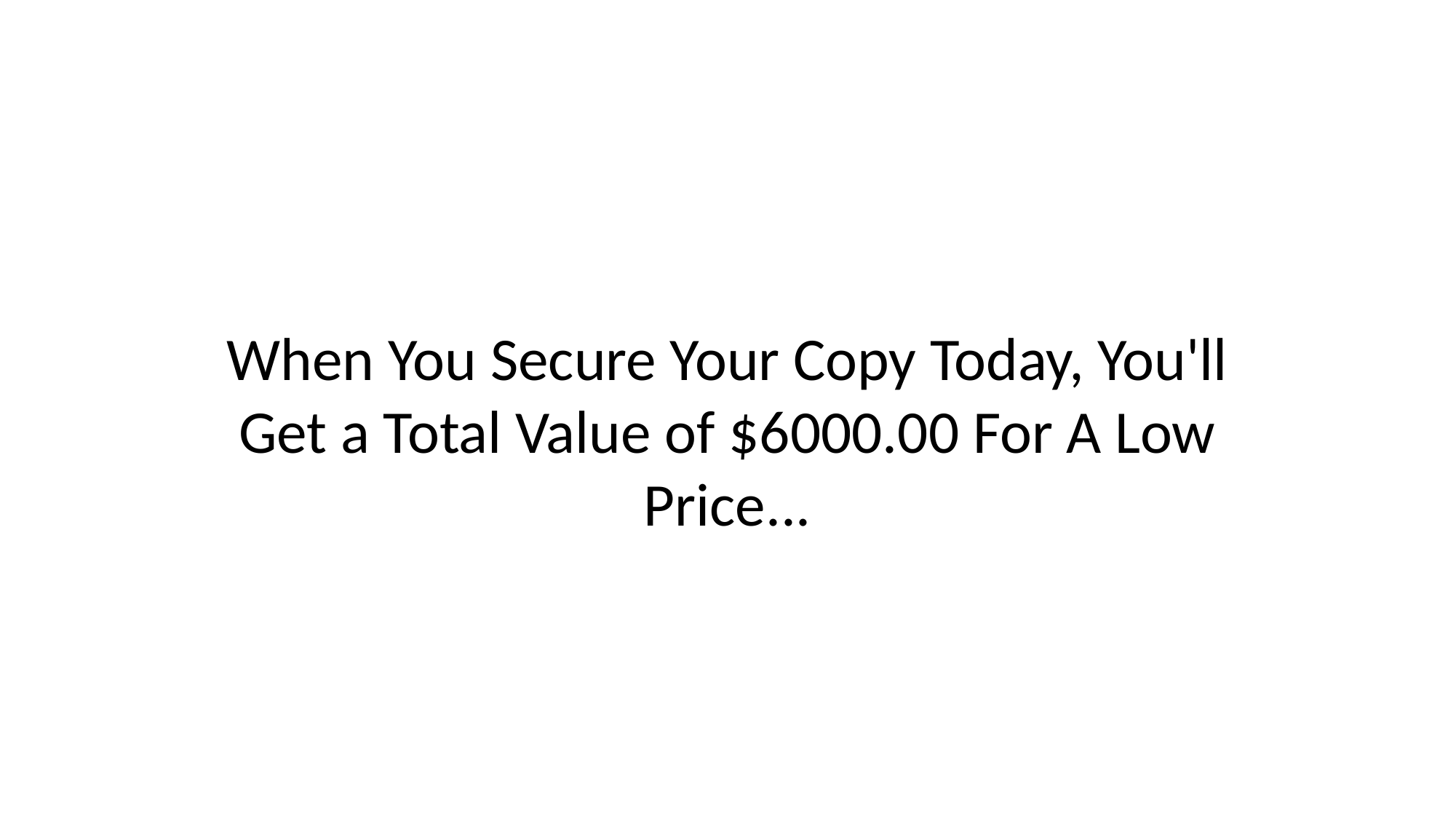

When You Secure Your Copy Today, You'll Get a Total Value of $6000.00 For A Low Price...